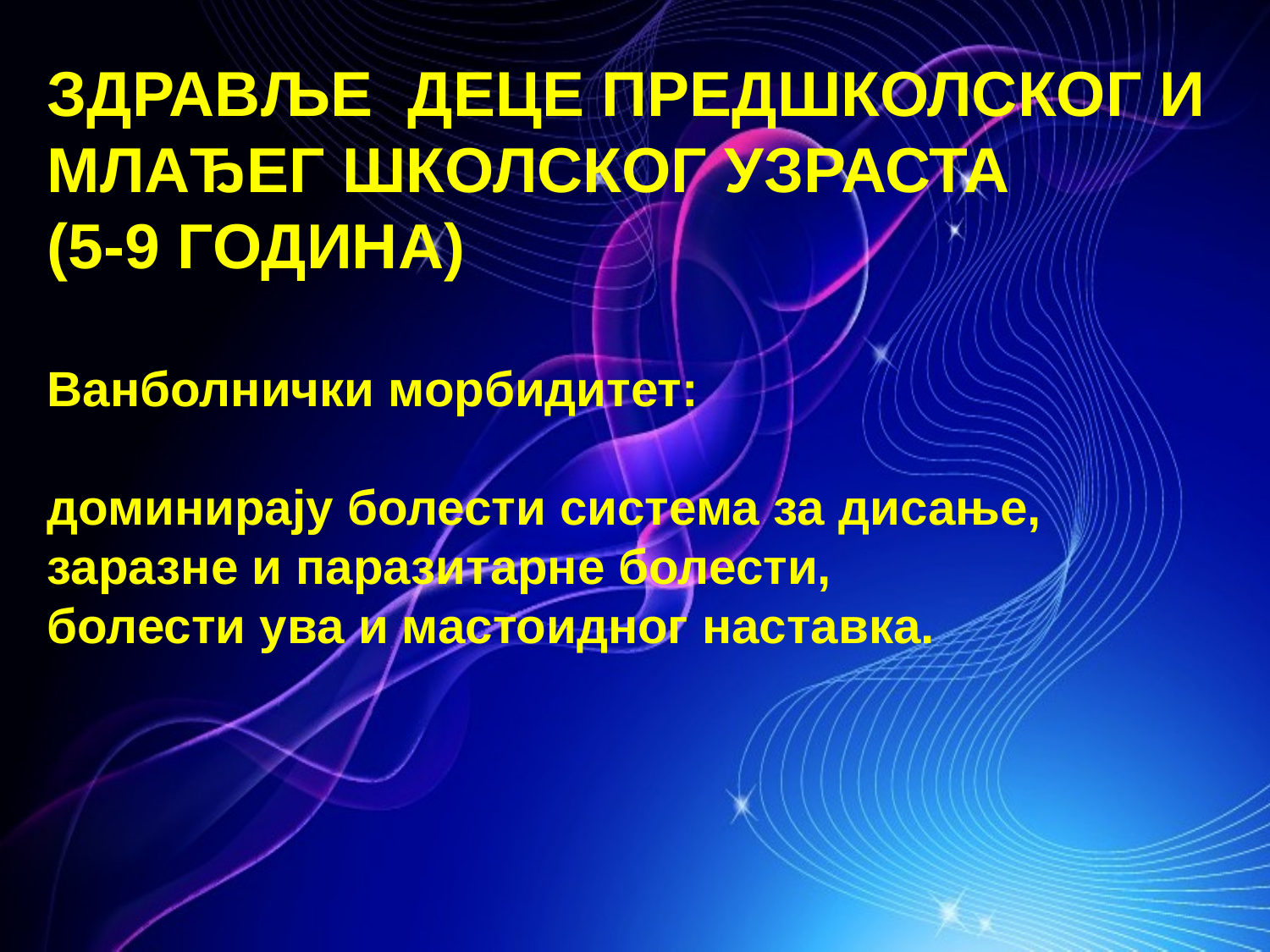

ЗДРАВЉЕ  ДЕЦЕ ПРЕДШКОЛСКОГ И МЛАЂЕГ ШКОЛСКОГ УЗРАСТА
(5-9 ГОДИНА)

Ванболнички морбидитет:

доминирају болести система за дисање, заразне и паразитарне болести,
болести ува и мастоидног наставка.